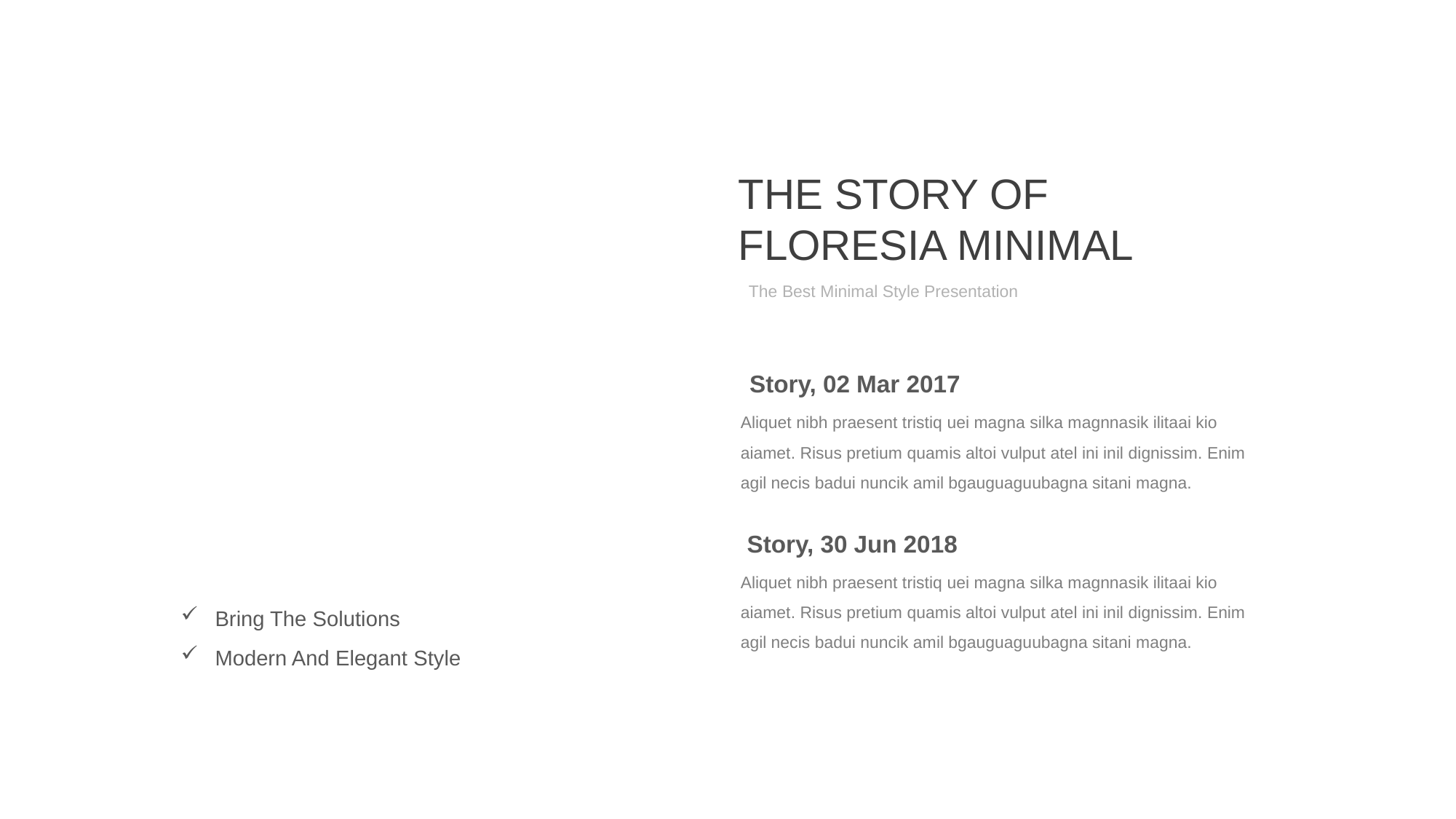

THE STORY OF FLORESIA MINIMAL
The Best Minimal Style Presentation
Story, 02 Mar 2017
Aliquet nibh praesent tristiq uei magna silka magnnasik ilitaai kio aiamet. Risus pretium quamis altoi vulput atel ini inil dignissim. Enim agil necis badui nuncik amil bgauguaguubagna sitani magna.
Story, 30 Jun 2018
Aliquet nibh praesent tristiq uei magna silka magnnasik ilitaai kio aiamet. Risus pretium quamis altoi vulput atel ini inil dignissim. Enim agil necis badui nuncik amil bgauguaguubagna sitani magna.
Bring The Solutions
Modern And Elegant Style